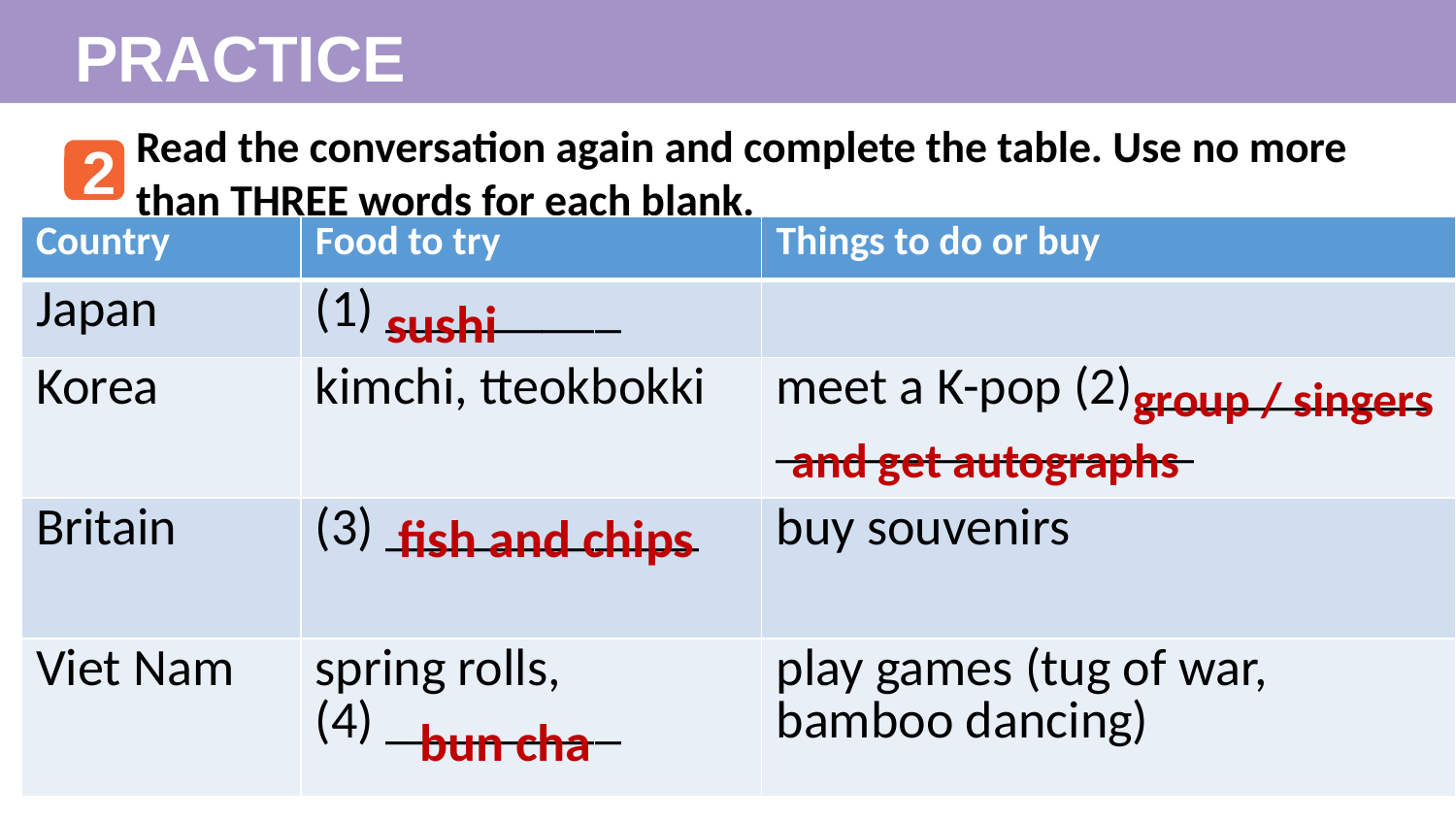

PRACTICE
Read the conversation again and complete the table. Use no more than THREE words for each blank.
2

| Country | Food to try | Things to do or buy |
| --- | --- | --- |
| Japan | (1) \_\_\_\_\_\_\_\_\_ |  |
| Korea | kimchi, tteokbokki | meet a K-pop (2) \_\_\_\_\_\_\_\_\_\_\_ \_\_\_\_\_\_\_\_\_\_\_\_\_\_\_\_ |
| Britain | (3) \_\_\_\_\_\_\_\_\_\_\_\_ | buy souvenirs |
| Viet Nam | spring rolls, (4) \_\_\_\_\_\_\_\_\_ | play games (tug of war, bamboo dancing) |
sushi
group / singers
and get autographs
fish and chips
bun cha